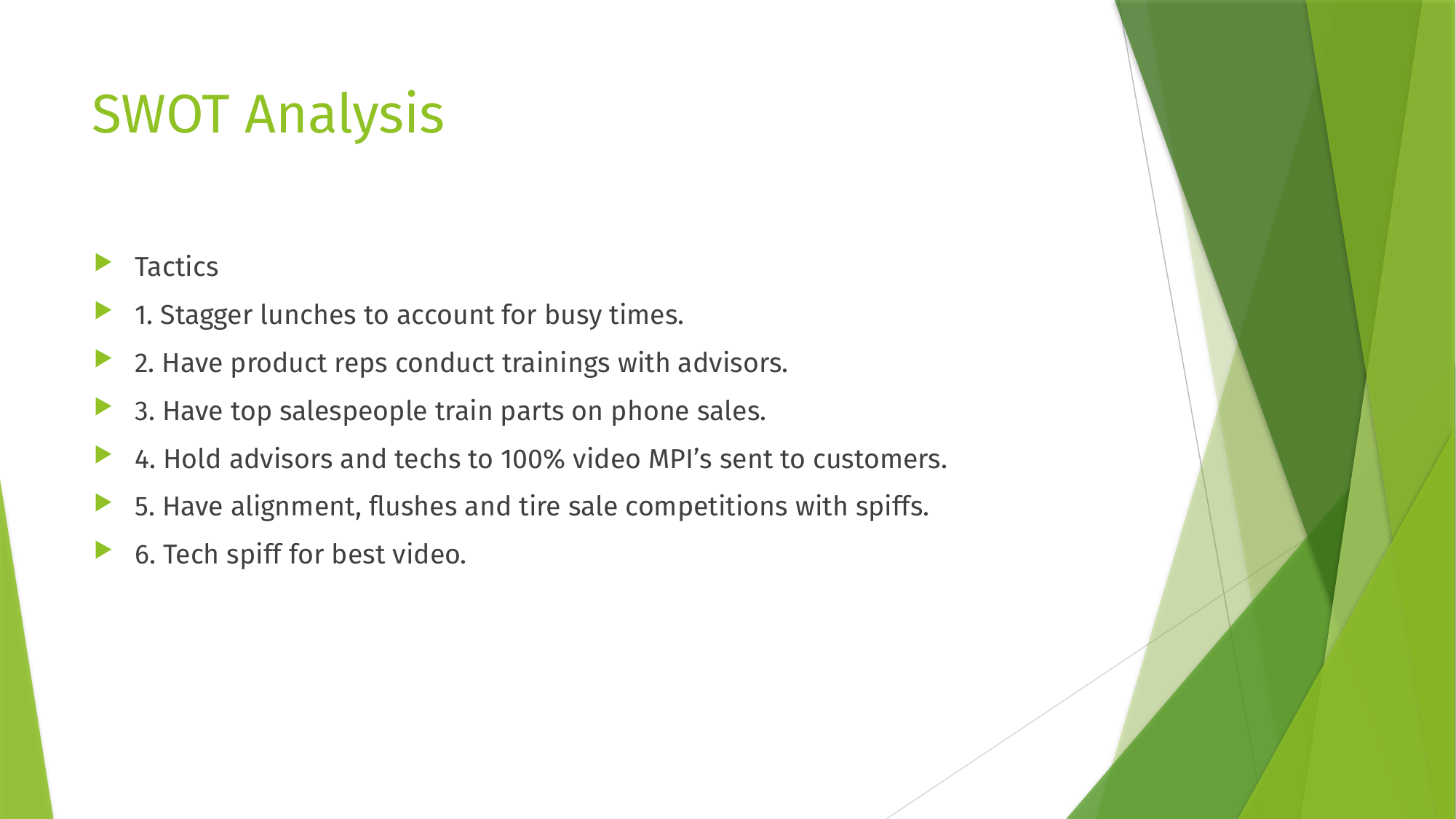

# SWOT Analysis
Tactics
1. Stagger lunches to account for busy times.
2. Have product reps conduct trainings with advisors.
3. Have top salespeople train parts on phone sales.
4. Hold advisors and techs to 100% video MPI’s sent to customers.
5. Have alignment, flushes and tire sale competitions with spiffs.
6. Tech spiff for best video.